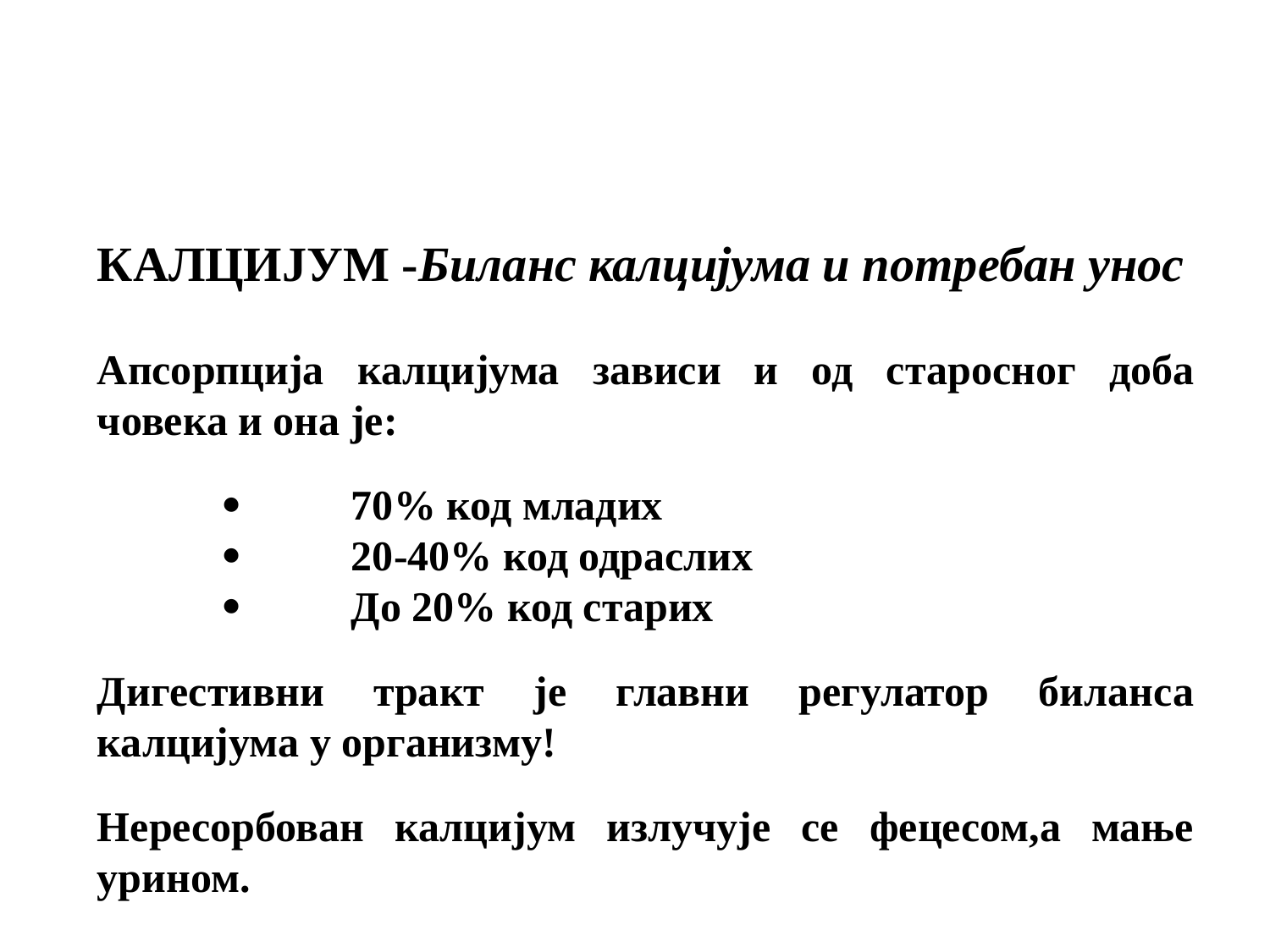

КАЛЦИЈУМ -Биланс калцијума и потребан унос

Апсорпција калцијума зависи и од старосног доба човека и она је:

•	70% код младих
•	20-40% код одраслих
•	До 20% код старих

Дигестивни тракт је главни регулатор биланса калцијума у организму!

Нересорбован калцијум излучује се фецесом,а мање урином.